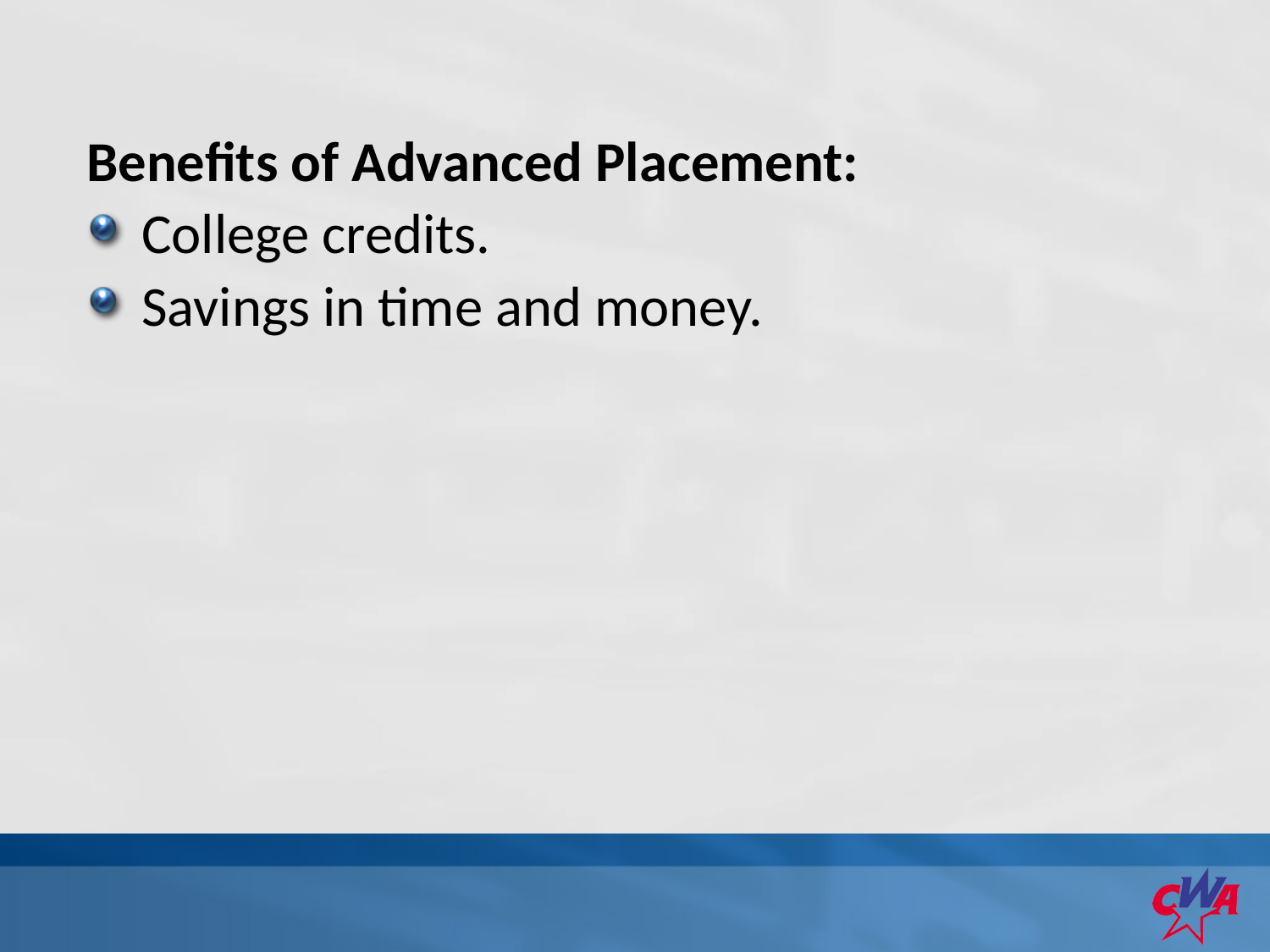

Benefits of Advanced Placement:
College credits.
Savings in time and money.